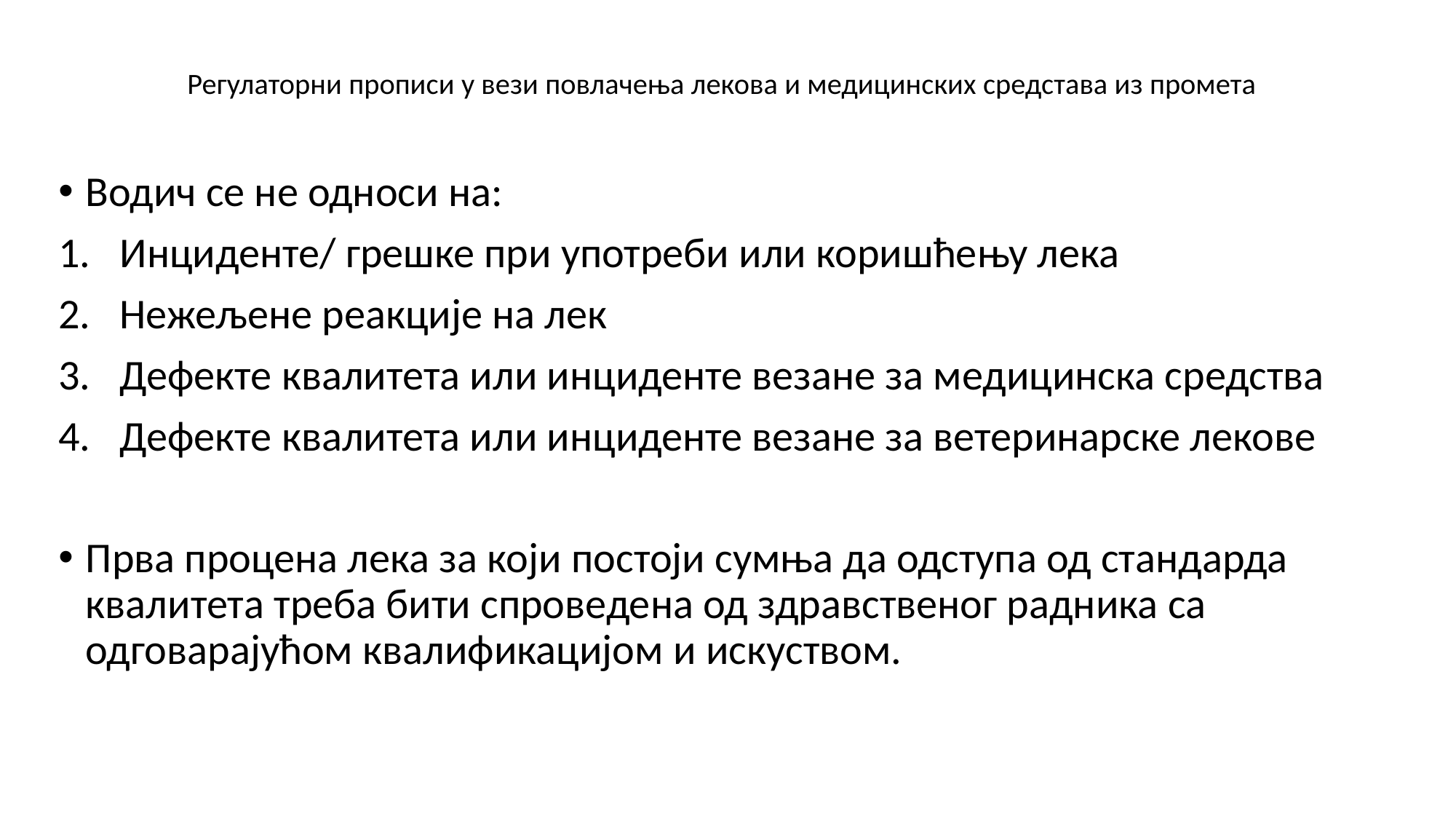

# Регулаторни прописи у вези повлачења лекова и медицинских средстава из промета
Водич се не односи на:
Инциденте/ грешке при употреби или коришћењу лека
Нежељене реакције на лек
Дефекте квалитета или инциденте везане за медицинска средства
Дефекте квалитета или инциденте везане за ветеринарске лекове

Прва процена лека за који постоји сумња да одступа од стандарда квалитета треба бити спроведена од здравственог радника са одговарајућом квалификацијом и искуством.